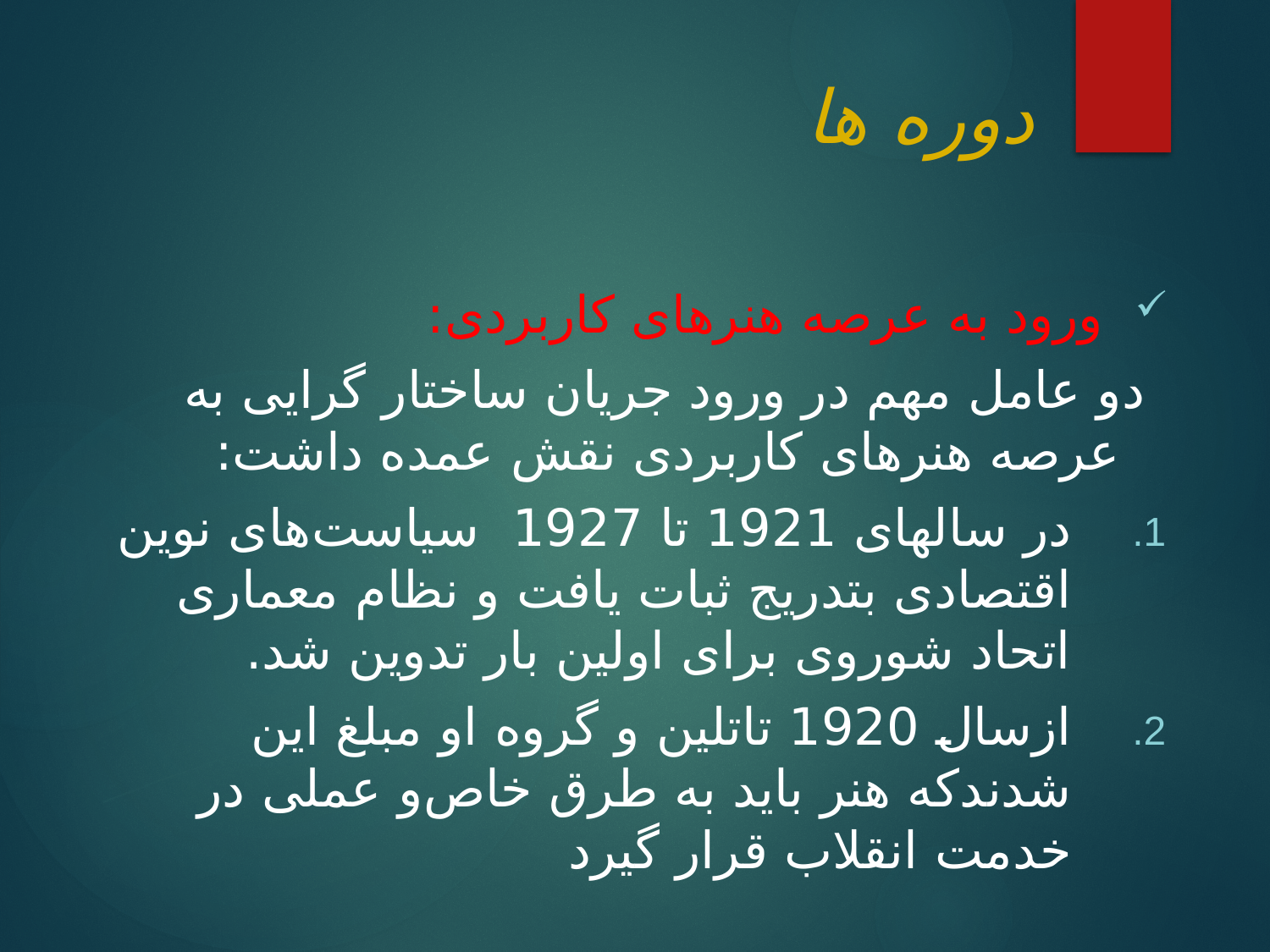

# دوره ها
 ‌ورود به عرصه هنرهای کاربردی:
 دو عامل مهم در ورود جریان ساختار گرایی به عرصه هنرهای کاربردی نقش عمده‌ داشت:
در سالهای 1921 تا 1927  سیاست‌های نوین اقتصادی بتدریج ثبات‌ یافت و نظام معماری اتحاد شوروی برای اولین بار تدوین شد.
ازسال 1920 تاتلین و گروه ‌او مبلغ این شدند‌که هنر باید به طرق خاص‌و عملی در خدمت‌ انقلاب قرار گیرد